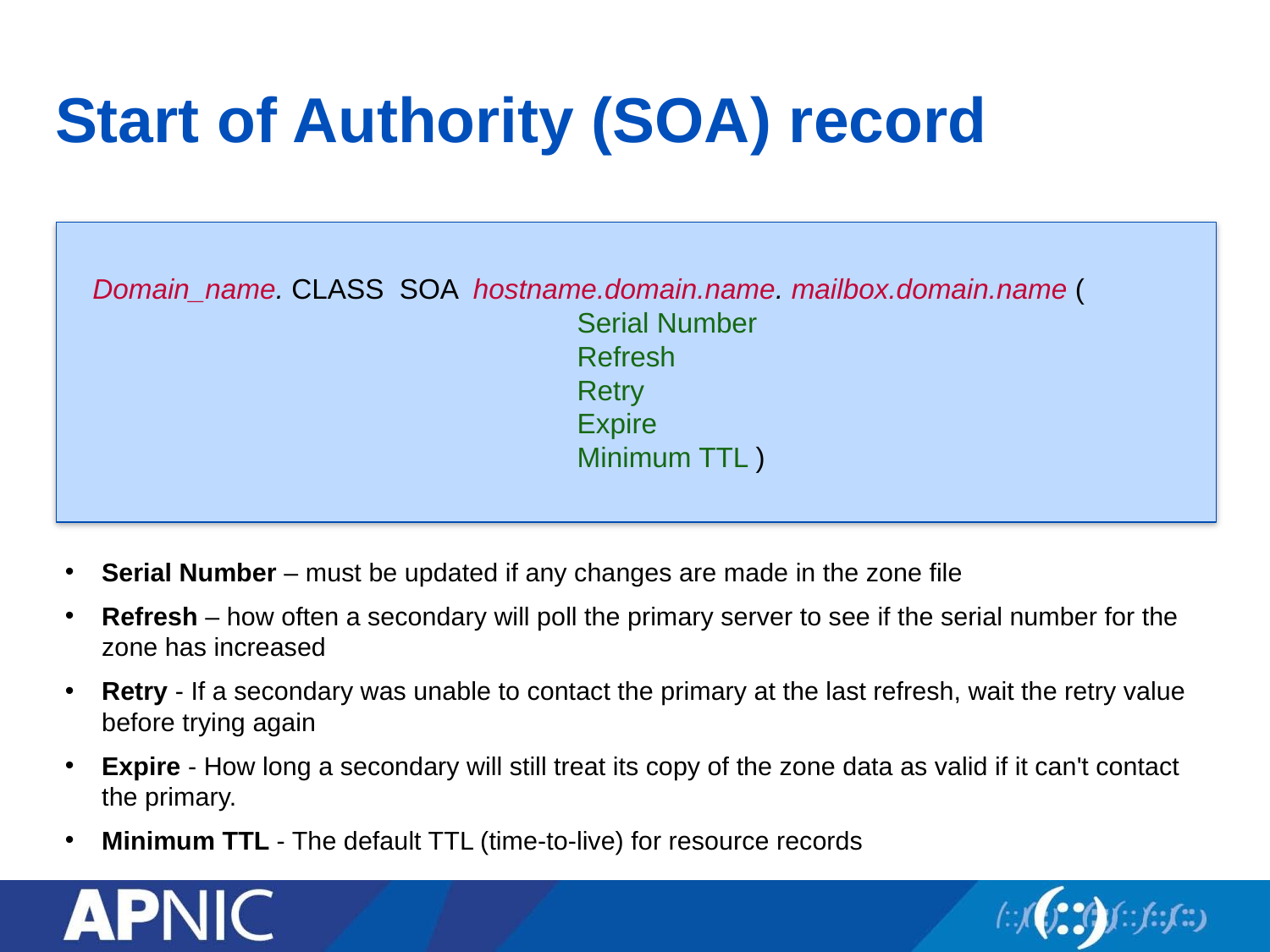

# Start of Authority (SOA) record
   Domain_name. CLASS  SOA  hostname.domain.name. mailbox.domain.name (  				Serial Number
				Refresh
 				Retry
 				Expire
				Minimum TTL )
Serial Number – must be updated if any changes are made in the zone file
Refresh – how often a secondary will poll the primary server to see if the serial number for the zone has increased
Retry - If a secondary was unable to contact the primary at the last refresh, wait the retry value before trying again
Expire - How long a secondary will still treat its copy of the zone data as valid if it can't contact the primary.
Minimum TTL - The default TTL (time-to-live) for resource records